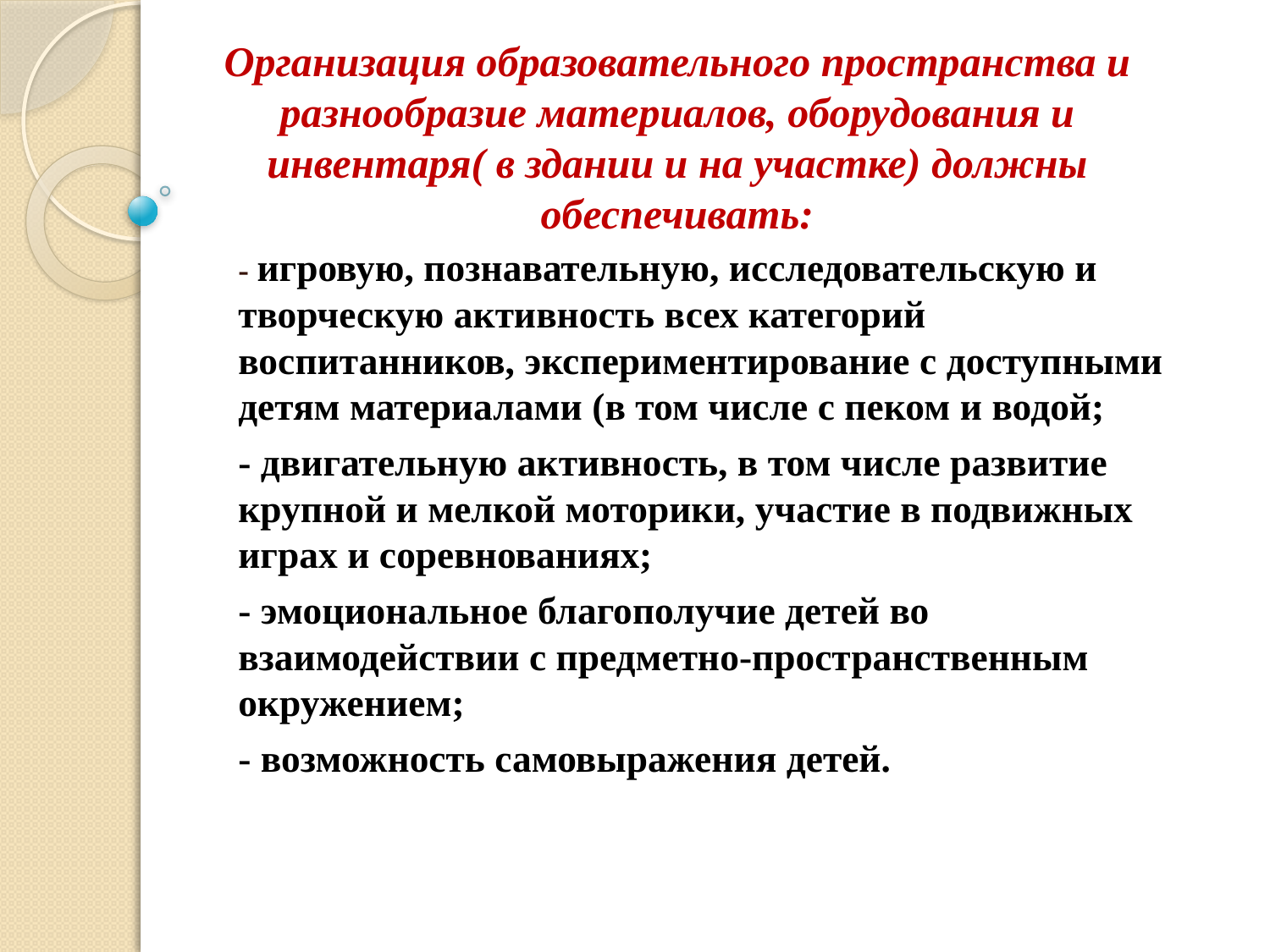

# Организация образовательного пространства и разнообразие материалов, оборудования и инвентаря( в здании и на участке) должны обеспечивать:
- игровую, познавательную, исследовательскую и творческую активность всех категорий воспитанников, экспериментирование с доступными детям материалами (в том числе с пеком и водой;
- двигательную активность, в том числе развитие крупной и мелкой моторики, участие в подвижных играх и соревнованиях;
- эмоциональное благополучие детей во взаимодействии с предметно-пространственным окружением;
- возможность самовыражения детей.